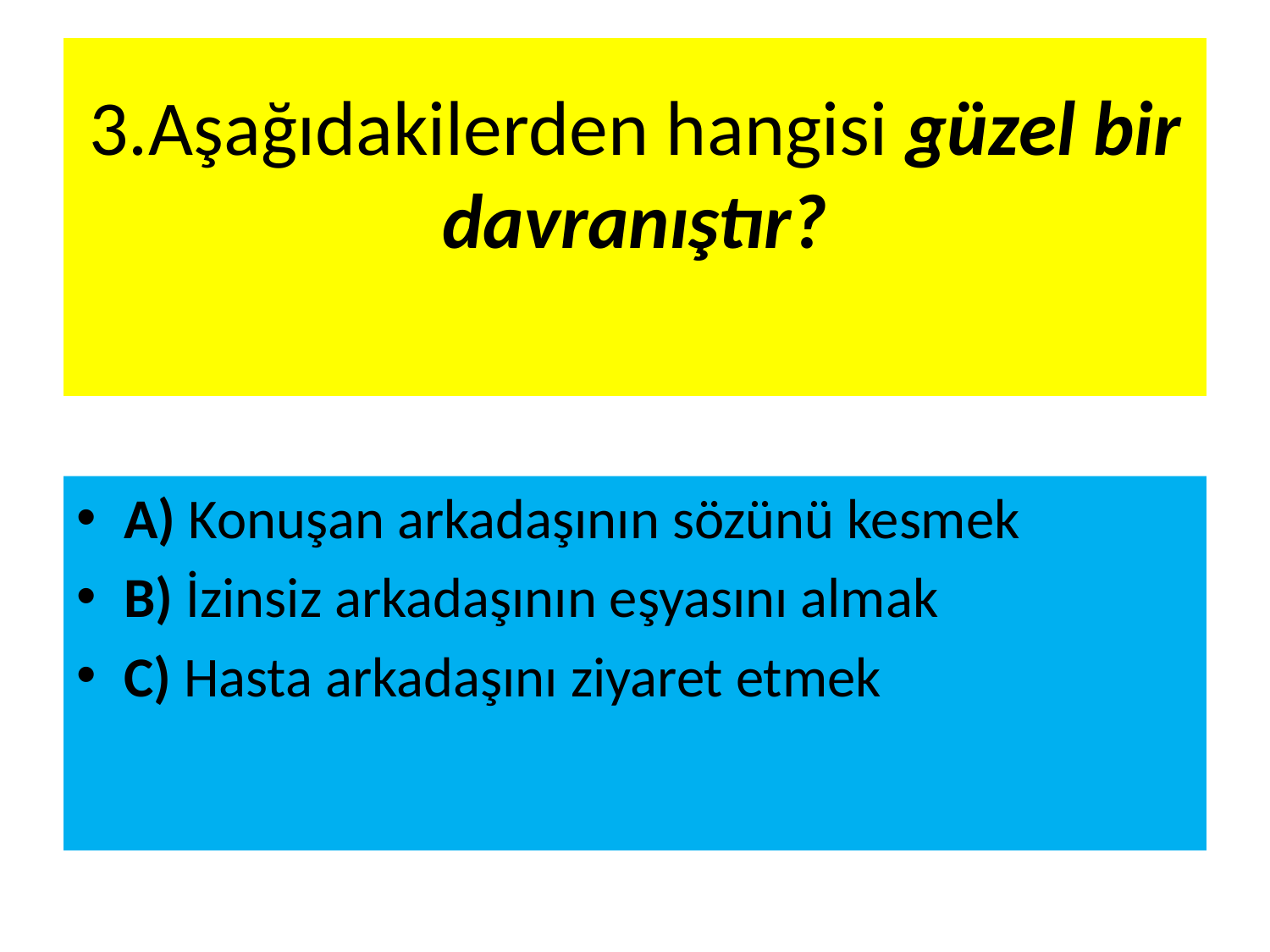

# 3.Aşağıdakilerden hangisi güzel bir davranıştır?
A) Konuşan arkadaşının sözünü kesmek
B) İzinsiz arkadaşının eşyasını almak
C) Hasta arkadaşını ziyaret etmek